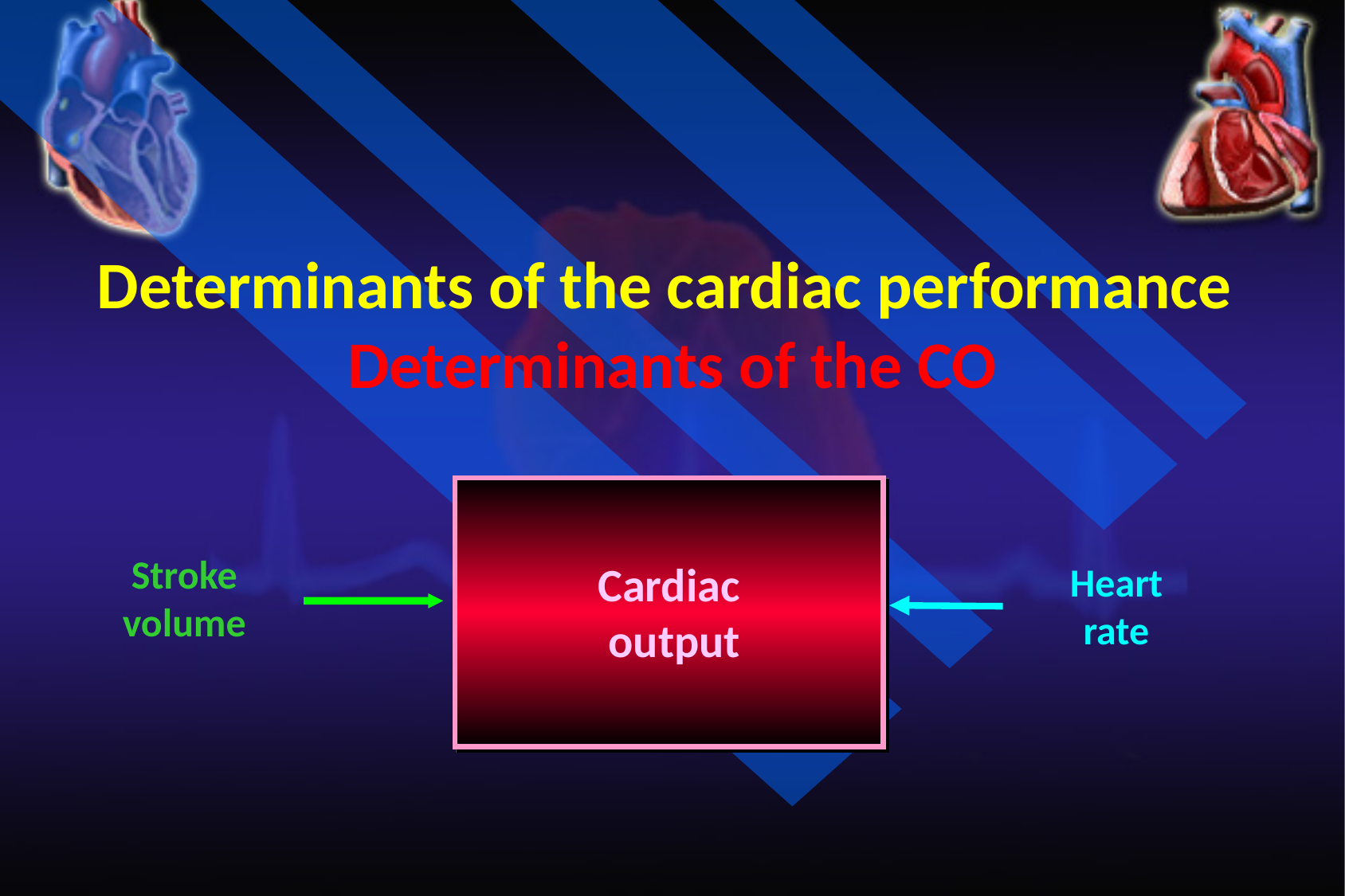

Determinants of the cardiac performance
Determinants of the CO

Stroke
volume
Cardiac
output
Heart
rate